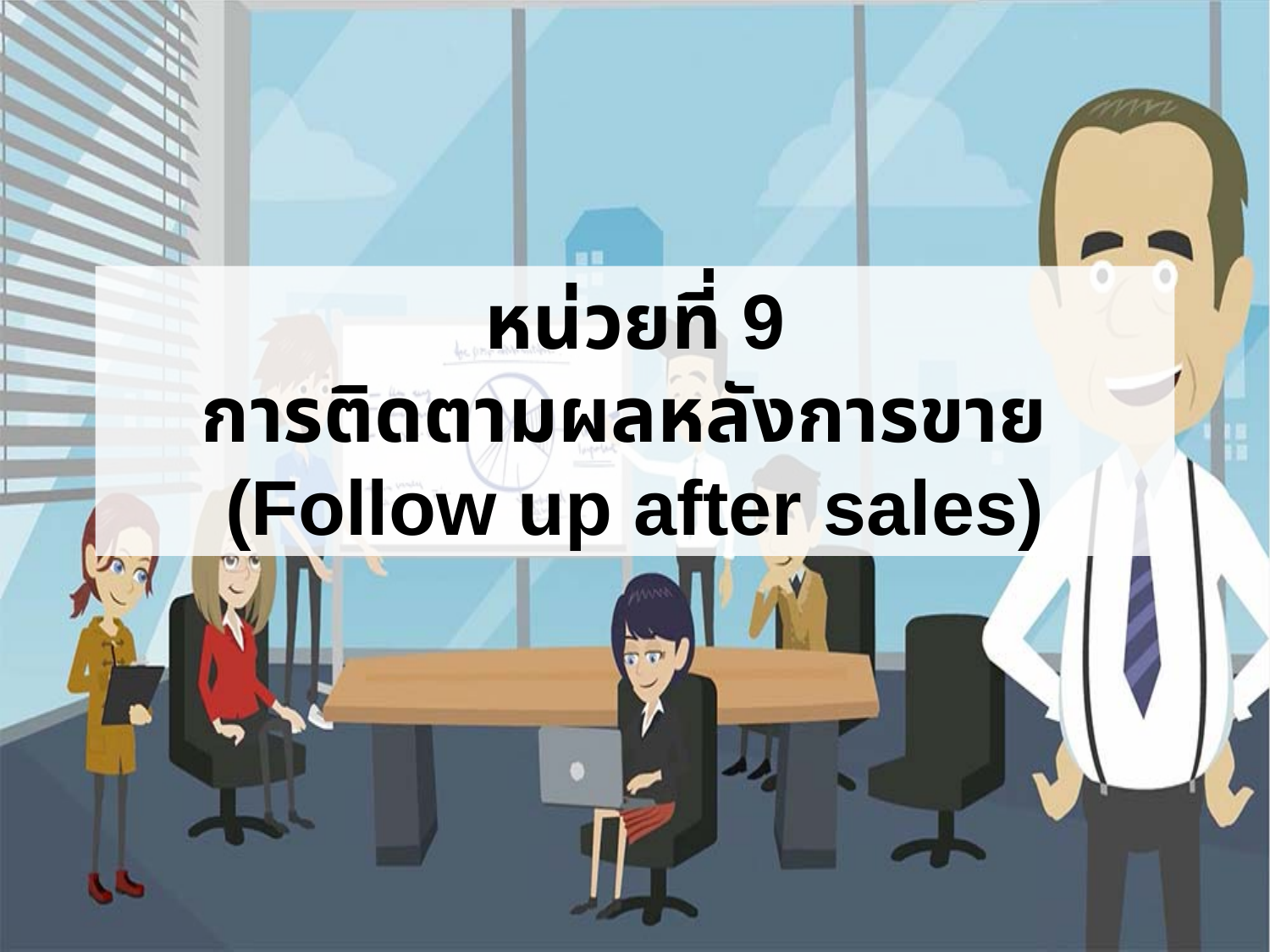

# หน่วยที่ 9 การติดตามผลหลังการขาย (Follow up after sales)